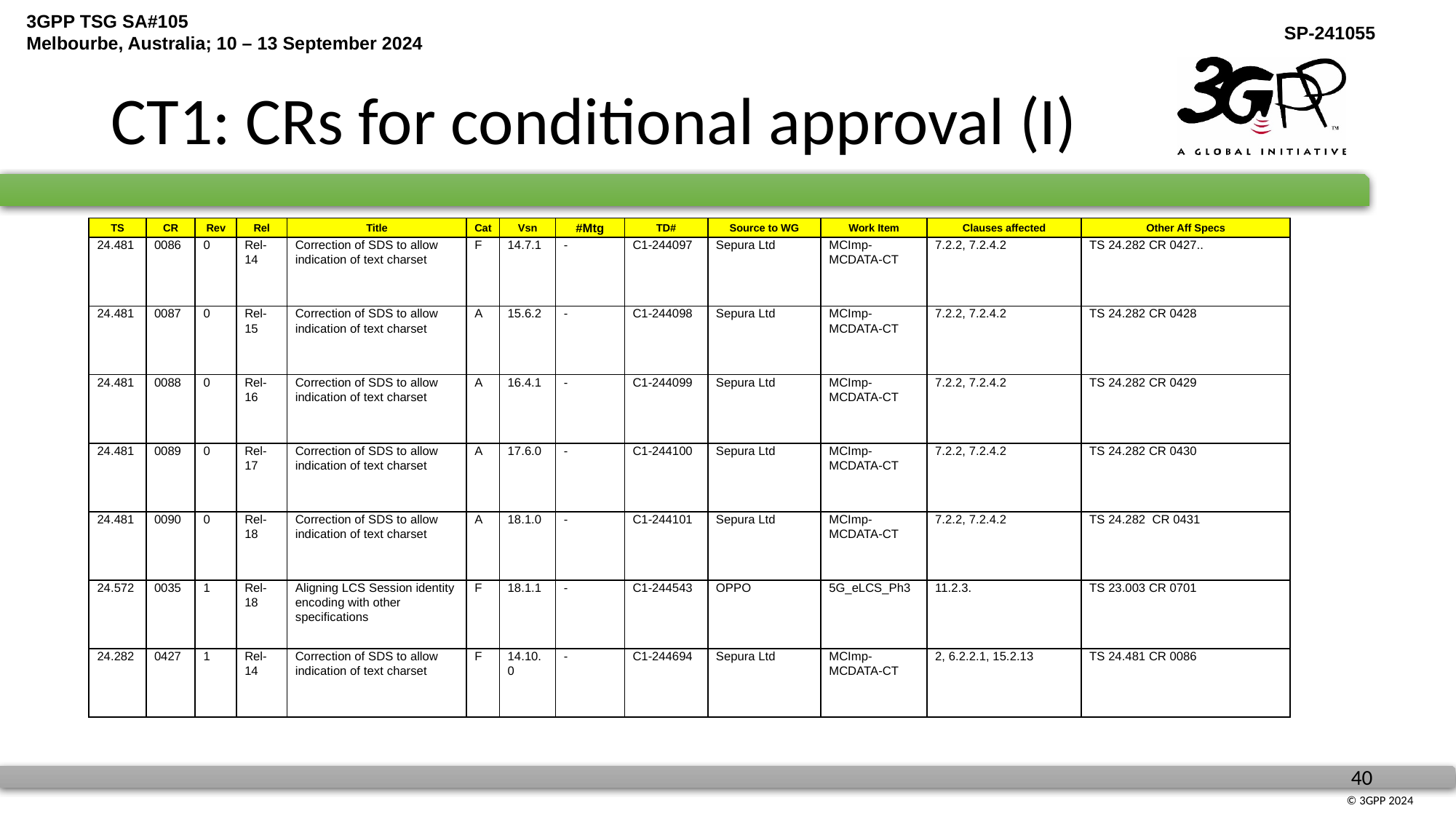

# CT1: CRs for conditional approval (I)
| TS | CR | Rev | Rel | Title | Cat | Vsn | #Mtg | TD# | Source to WG | Work Item | Clauses affected | Other Aff Specs |
| --- | --- | --- | --- | --- | --- | --- | --- | --- | --- | --- | --- | --- |
| 24.481 | 0086 | 0 | Rel-14 | Correction of SDS to allow indication of text charset | F | 14.7.1 | - | C1-244097 | Sepura Ltd | MCImp-MCDATA-CT | 7.2.2, 7.2.4.2 | TS 24.282 CR 0427.. |
| 24.481 | 0087 | 0 | Rel-15 | Correction of SDS to allow indication of text charset | A | 15.6.2 | - | C1-244098 | Sepura Ltd | MCImp-MCDATA-CT | 7.2.2, 7.2.4.2 | TS 24.282 CR 0428 |
| 24.481 | 0088 | 0 | Rel-16 | Correction of SDS to allow indication of text charset | A | 16.4.1 | - | C1-244099 | Sepura Ltd | MCImp-MCDATA-CT | 7.2.2, 7.2.4.2 | TS 24.282 CR 0429 |
| 24.481 | 0089 | 0 | Rel-17 | Correction of SDS to allow indication of text charset | A | 17.6.0 | - | C1-244100 | Sepura Ltd | MCImp-MCDATA-CT | 7.2.2, 7.2.4.2 | TS 24.282 CR 0430 |
| 24.481 | 0090 | 0 | Rel-18 | Correction of SDS to allow indication of text charset | A | 18.1.0 | - | C1-244101 | Sepura Ltd | MCImp-MCDATA-CT | 7.2.2, 7.2.4.2 | TS 24.282 CR 0431 |
| 24.572 | 0035 | 1 | Rel-18 | Aligning LCS Session identity encoding with other specifications | F | 18.1.1 | - | C1-244543 | OPPO | 5G\_eLCS\_Ph3 | 11.2.3. | TS 23.003 CR 0701 |
| 24.282 | 0427 | 1 | Rel-14 | Correction of SDS to allow indication of text charset | F | 14.10.0 | - | C1-244694 | Sepura Ltd | MCImp-MCDATA-CT | 2, 6.2.2.1, 15.2.13 | TS 24.481 CR 0086 |